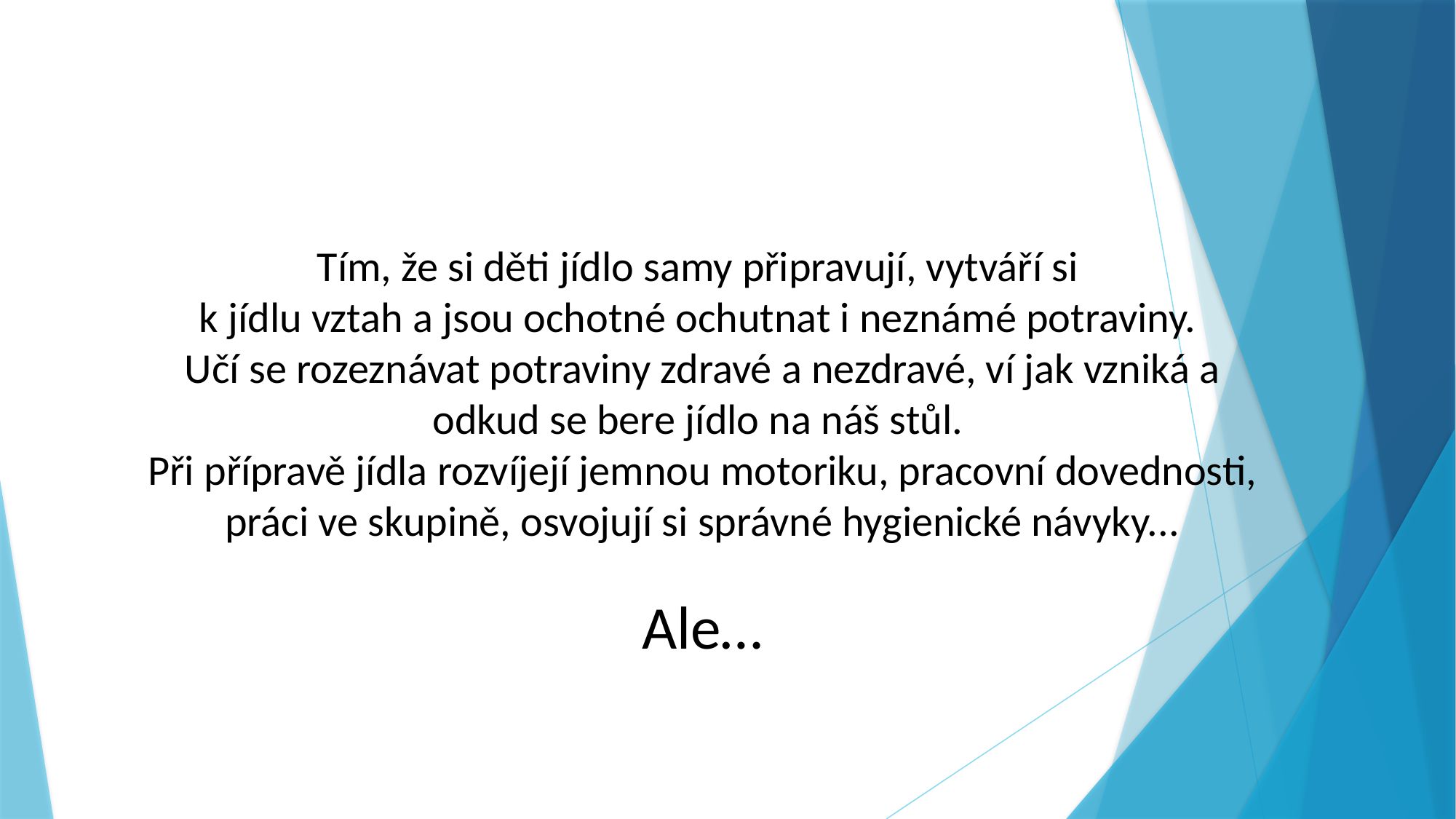

Tím, že si děti jídlo samy připravují, vytváří si
k jídlu vztah a jsou ochotné ochutnat i neznámé potraviny.
Učí se rozeznávat potraviny zdravé a nezdravé, ví jak vzniká a odkud se bere jídlo na náš stůl.
Při přípravě jídla rozvíjejí jemnou motoriku, pracovní dovednosti, práci ve skupině, osvojují si správné hygienické návyky...
Ale…